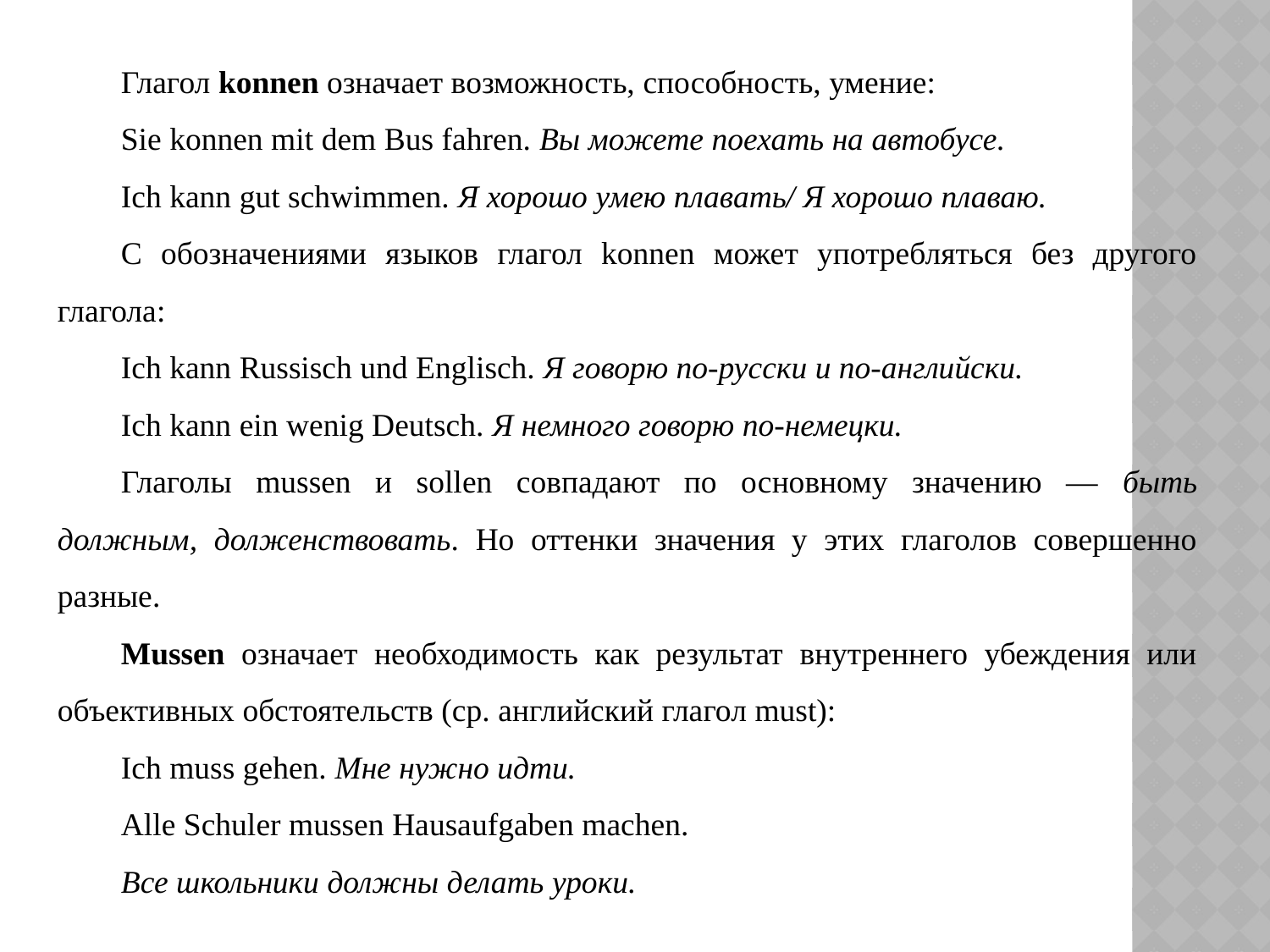

Глагол konnen означает возможность, способность, умение:
Sie konnen mit dem Bus fahren. Вы можете поехать на автобусе.
Ich kann gut schwimmen. Я хорошо умею плавать/ Я хорошо плаваю.
С обозначениями языков глагол konnen может употребляться без другого глагола:
Ich kann Russisch und Englisch. Я говорю по-русски и по-английски.
Ich kann ein wenig Deutsch. Я немного говорю по-немецки.
Глаголы mussen и sollen совпадают по основному значению — быть должным, долженствовать. Но оттенки значения у этих глаголов совершенно разные.
Mussen означает необходимость как результат внутреннего убеждения или объективных обстоятельств (ср. английский глагол must):
Ich muss gehen. Мне нужно идти.
Alle Schuler mussen Hausaufgaben machen.
Все школьники должны делать уроки.